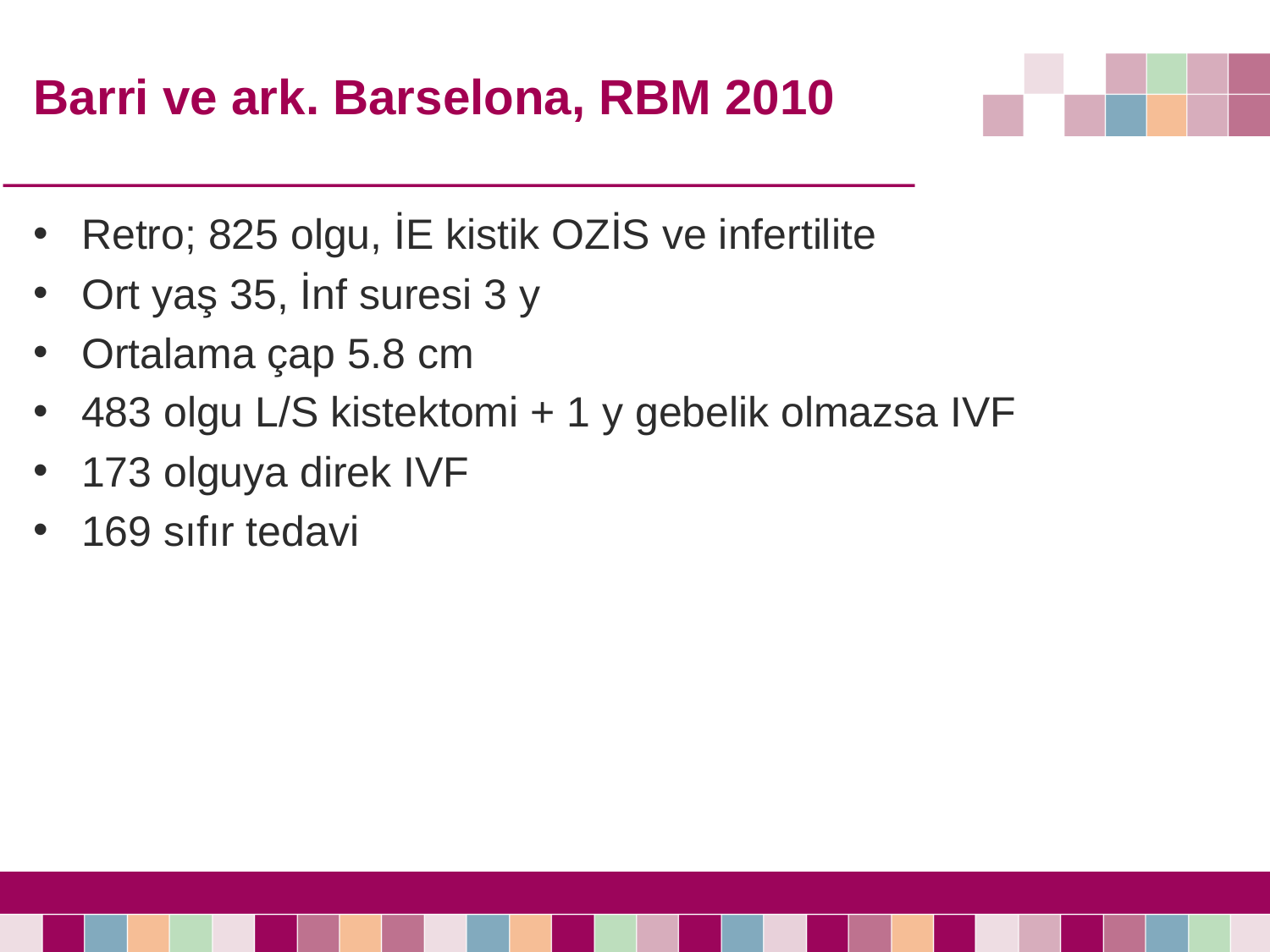

# Barri ve ark. Barselona, RBM 2010
Retro; 825 olgu, İE kistik OZİS ve infertilite
Ort yaş 35, İnf suresi 3 y
Ortalama çap 5.8 cm
483 olgu L/S kistektomi + 1 y gebelik olmazsa IVF
173 olguya direk IVF
169 sıfır tedavi